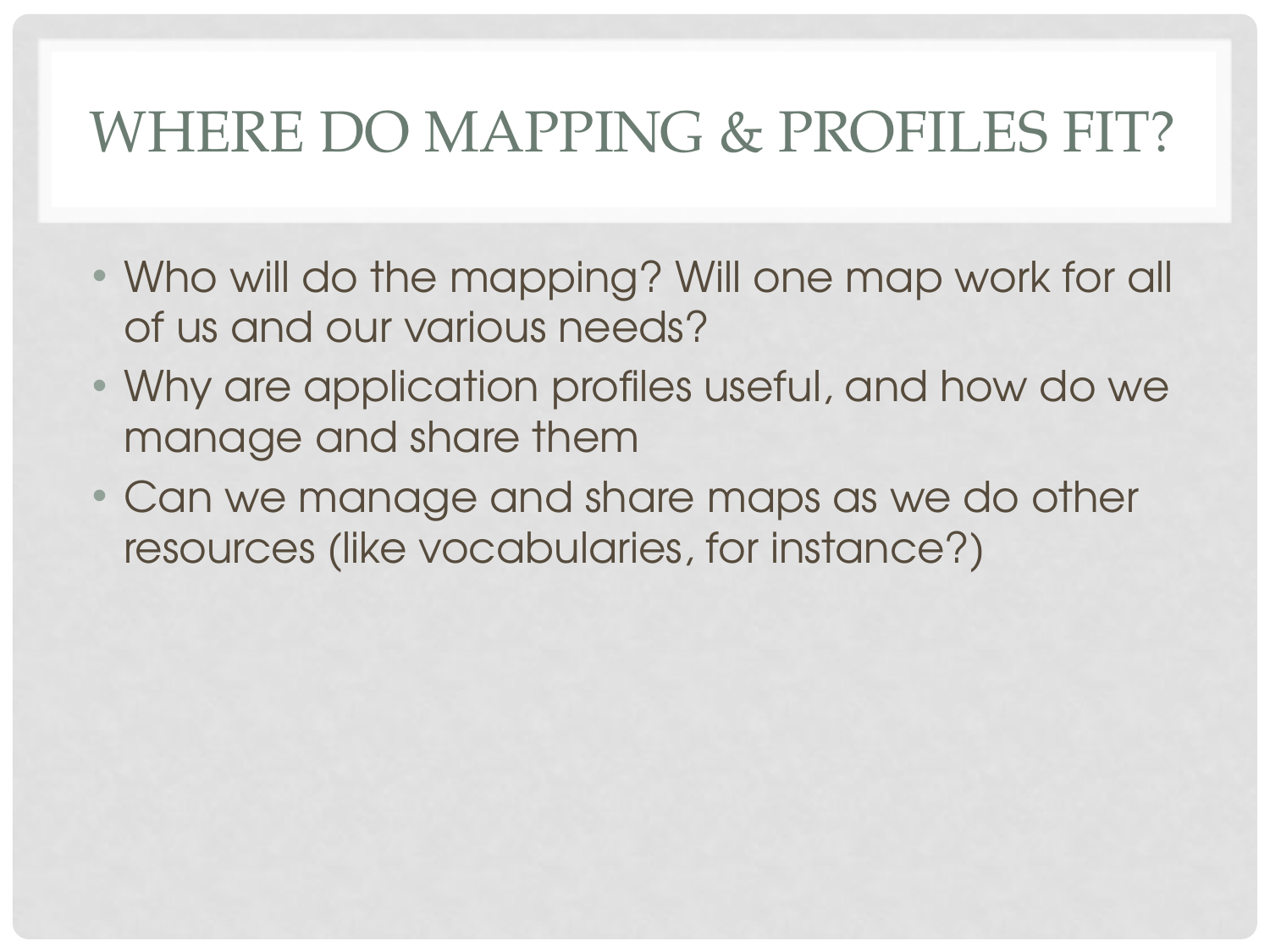

# Where Do Mapping & Profiles Fit?
Who will do the mapping? Will one map work for all of us and our various needs?
Why are application profiles useful, and how do we manage and share them
Can we manage and share maps as we do other resources (like vocabularies, for instance?)